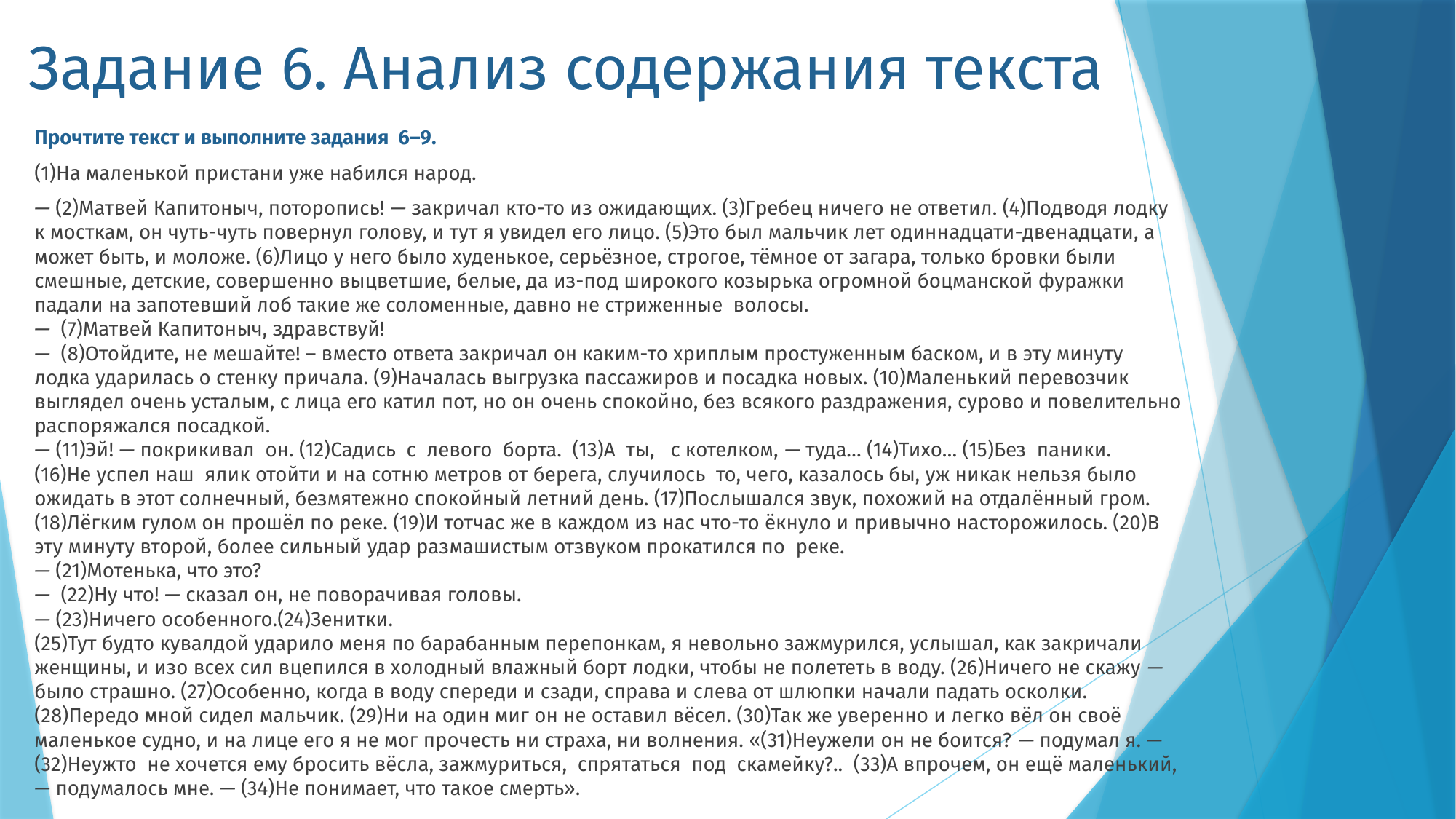

Задание 6. Анализ содержания текста
Прочтите текст и выполните задания  6–9.
(1)На маленькой пристани уже набился народ.
— (2)Матвей Капитоныч, поторопись! — закричал кто-то из ожидающих. (3)Гребец ничего не ответил. (4)Подводя лодку к мосткам, он чуть-чуть повернул голову, и тут я увидел его лицо. (5)Это был мальчик лет одиннадцати-двенадцати, а может быть, и моложе. (6)Лицо у него было худенькое, серьёзное, строгое, тёмное от загара, только бровки были смешные, детские, совершенно выцветшие, белые, да из-под широкого козырька огромной боцманской фуражки падали на запотевший лоб такие же соломенные, давно не стриженные  волосы.
—  (7)Матвей Капитоныч, здравствуй!
—  (8)Отойдите, не мешайте! – вместо ответа закричал он каким-то хриплым простуженным баском, и в эту минуту лодка ударилась о стенку причала. (9)Началась выгрузка пассажиров и посадка новых. (10)Маленький перевозчик выглядел очень усталым, с лица его катил пот, но он очень спокойно, без всякого раздражения, сурово и повелительно распоряжался посадкой.
— (11)Эй! — покрикивал  он. (12)Садись  с  левого  борта.  (13)А  ты,   с котелком, — туда… (14)Тихо… (15)Без  паники.
(16)Не успел наш  ялик отойти и на сотню метров от берега, случилось  то, чего, казалось бы, уж никак нельзя было ожидать в этот солнечный, безмятежно спокойный летний день. (17)Послышался звук, похожий на отдалённый гром. (18)Лёгким гулом он прошёл по реке. (19)И тотчас же в каждом из нас что-то ёкнуло и привычно насторожилось. (20)В эту минуту второй, более сильный удар размашистым отзвуком прокатился по  реке.
— (21)Мотенька, что это?
—  (22)Ну что! — сказал он, не поворачивая головы.
— (23)Ничего особенного.(24)Зенитки.
(25)Тут будто кувалдой ударило меня по барабанным перепонкам, я невольно зажмурился, услышал, как закричали женщины, и изо всех сил вцепился в холодный влажный борт лодки, чтобы не полететь в воду. (26)Ничего не скажу — было страшно. (27)Особенно, когда в воду спереди и сзади, справа и слева от шлюпки начали падать осколки. (28)Передо мной сидел мальчик. (29)Ни на один миг он не оставил вёсел. (30)Так же уверенно и легко вёл он своё маленькое судно, и на лице его я не мог прочесть ни страха, ни волнения. «(31)Неужели он не боится? — подумал я. — (32)Неужто  не хочется ему бросить вёсла, зажмуриться,  спрятаться  под  скамейку?..  (33)А впрочем, он ещё маленький, — подумалось мне. — (34)Не понимает, что такое смерть».